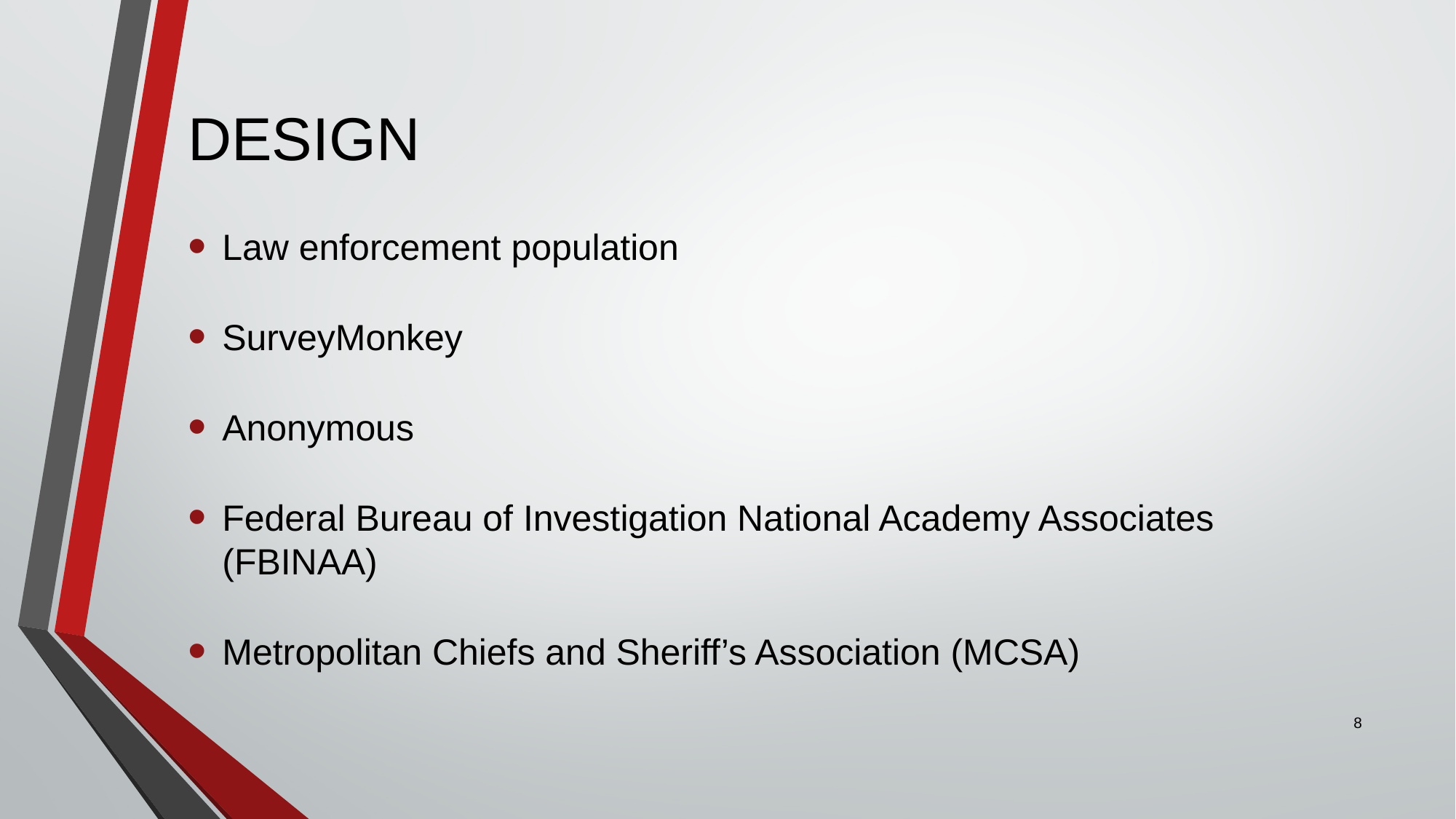

# DESIGN
Law enforcement population

SurveyMonkey

Anonymous

Federal Bureau of Investigation National Academy Associates (FBINAA)

Metropolitan Chiefs and Sheriff’s Association (MCSA)

8